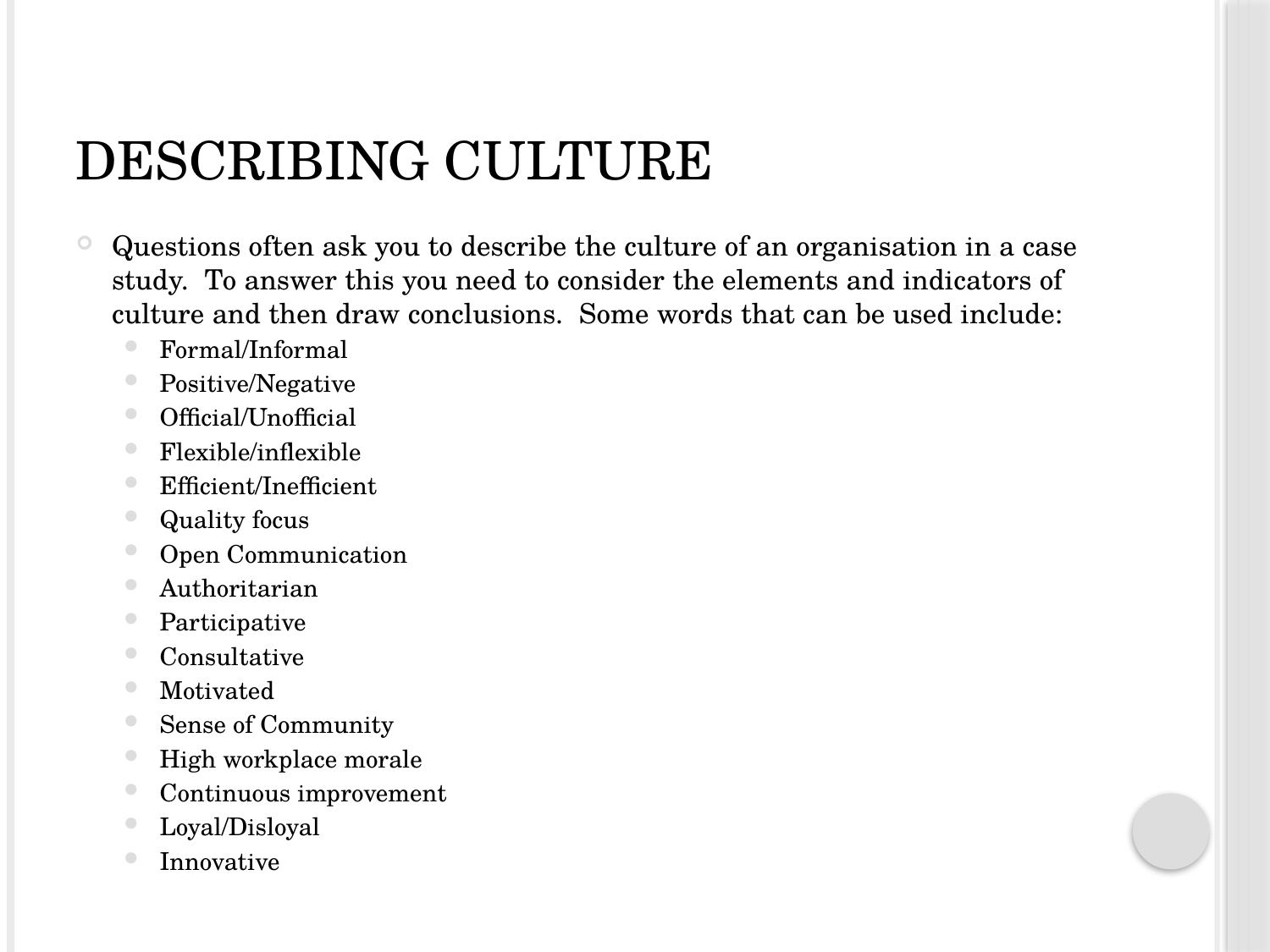

# Describing Culture
Questions often ask you to describe the culture of an organisation in a case study.  To answer this you need to consider the elements and indicators of culture and then draw conclusions.  Some words that can be used include:
Formal/Informal
Positive/Negative
Official/Unofficial
Flexible/inflexible
Efficient/Inefficient
Quality focus
Open Communication
Authoritarian
Participative
Consultative
Motivated
Sense of Community
High workplace morale
Continuous improvement
Loyal/Disloyal
Innovative